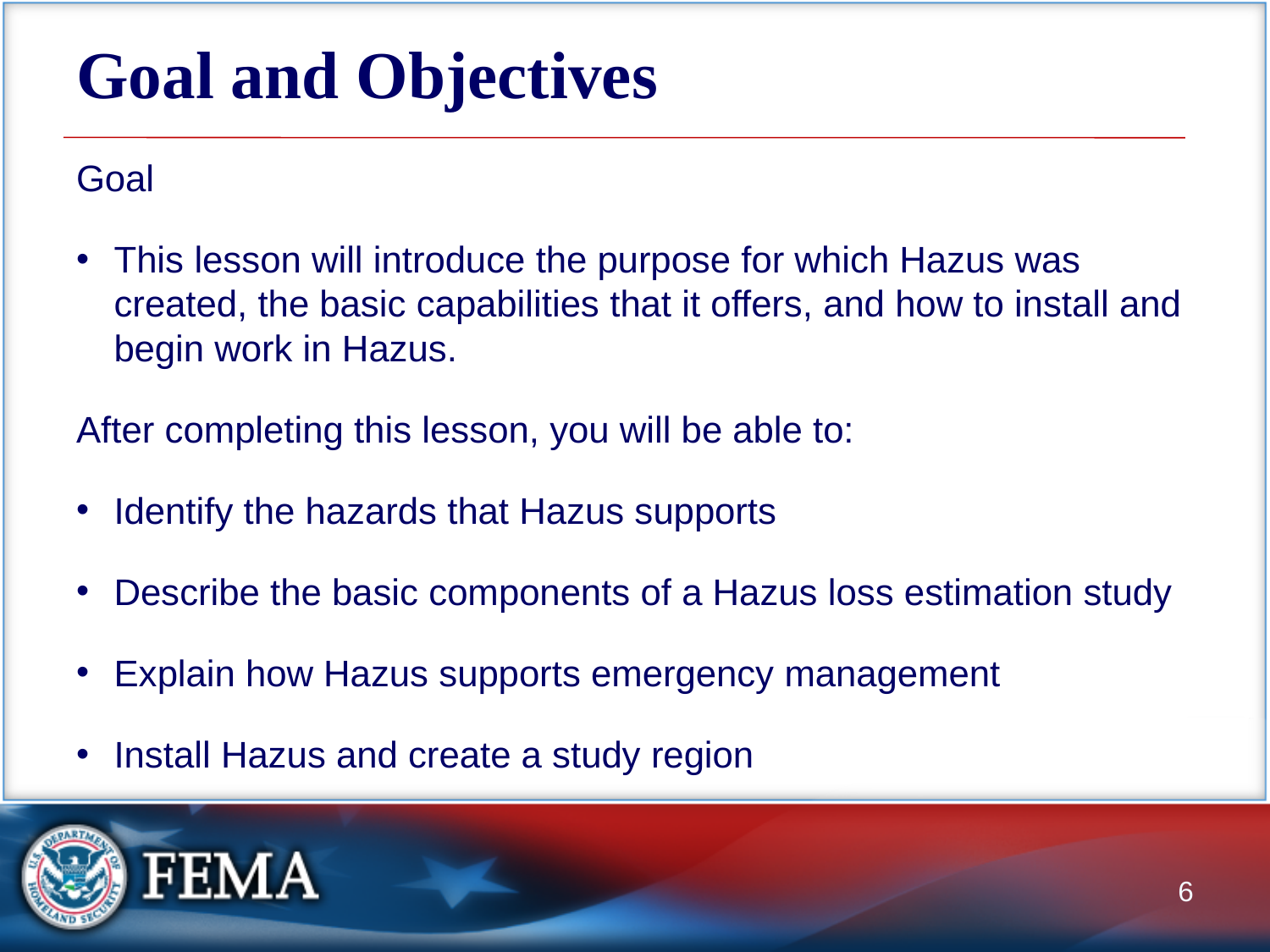

# Goal and Objectives
Goal
This lesson will introduce the purpose for which Hazus was created, the basic capabilities that it offers, and how to install and begin work in Hazus.
After completing this lesson, you will be able to:
Identify the hazards that Hazus supports
Describe the basic components of a Hazus loss estimation study
Explain how Hazus supports emergency management
Install Hazus and create a study region
6